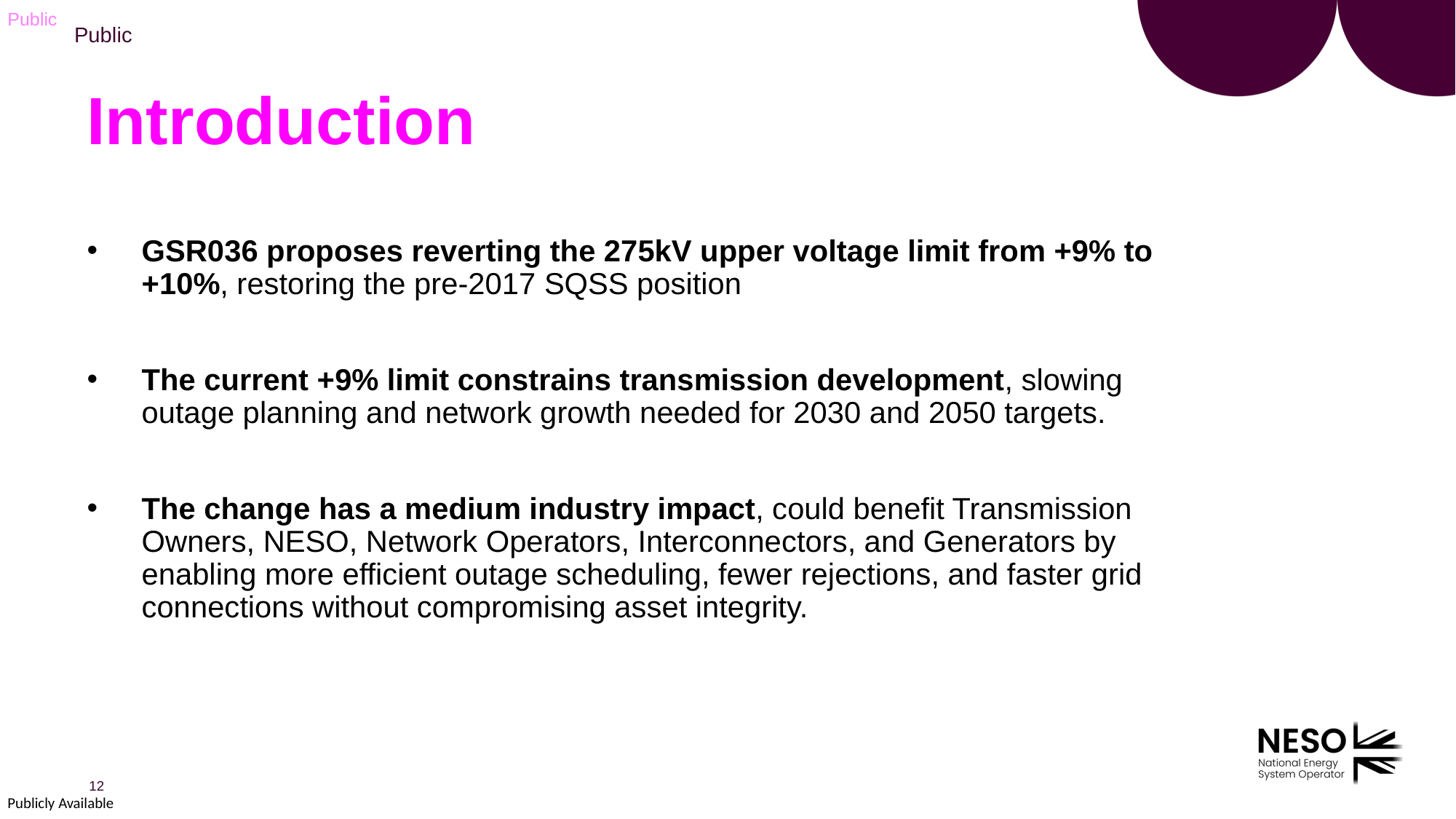

# Introduction
GSR036 proposes reverting the 275kV upper voltage limit from +9% to +10%, restoring the pre‑2017 SQSS position

The current +9% limit constrains transmission development, slowing outage planning and network growth needed for 2030 and 2050 targets.

The change has a medium industry impact, could benefit Transmission Owners, NESO, Network Operators, Interconnectors, and Generators by enabling more efficient outage scheduling, fewer rejections, and faster grid connections without compromising asset integrity.